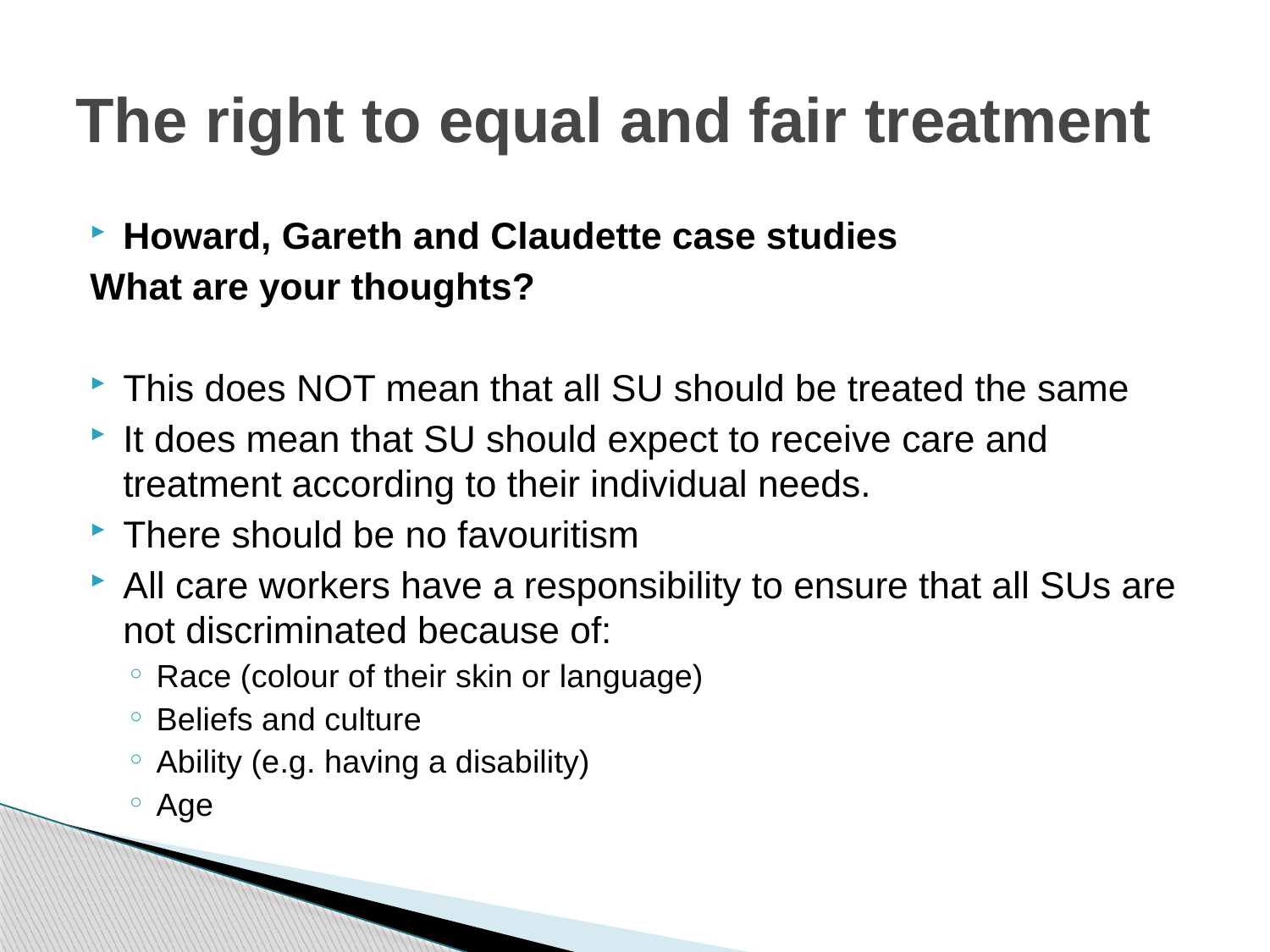

# The right to equal and fair treatment
Howard, Gareth and Claudette case studies
	What are your thoughts?

This does NOT mean that all SU should be treated the same
It does mean that SU should expect to receive care and treatment according to their individual needs.
There should be no favouritism
All care workers have a responsibility to ensure that all SUs are not discriminated because of:
Race (colour of their skin or language)
Beliefs and culture
Ability (e.g. having a disability)
Age